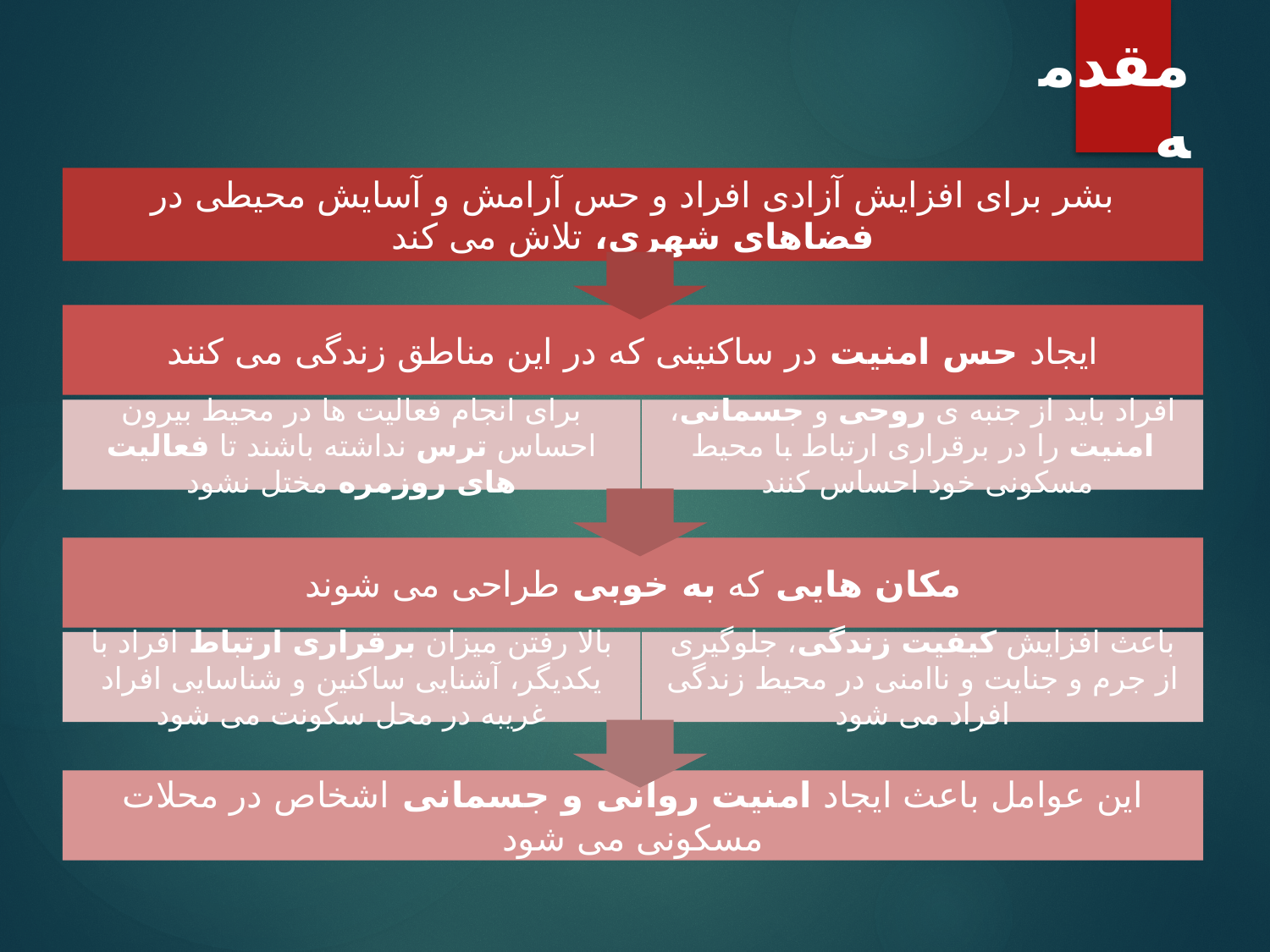

مقدمه
بشر برای افزایش آزادی افراد و حس آرامش و آسایش محیطی در فضاهای شهری، تلاش می کند

ایجاد حس امنیت در ساکنینی که در این مناطق زندگی می کنند
برای انجام فعالیت ها در محیط بیرون احساس ترس نداشته باشند تا فعالیت های روزمره مختل نشود
افراد باید از جنبه ی روحی و جسمانی، امنیت را در برقراری ارتباط با محیط مسکونی خود احساس کنند

مکان هایی که به خوبی طراحی می شوند
بالا رفتن میزان برقراری ارتباط افراد با یکدیگر، آشنایی ساکنین و شناسایی افراد غریبه در محل سکونت می شود
باعث افزایش کیفیت زندگی، جلوگیری از جرم و جنایت و ناامنی در محیط زندگی افراد می شود

این عوامل باعث ایجاد امنیت روانی و جسمانی اشخاص در محلات مسکونی می شود